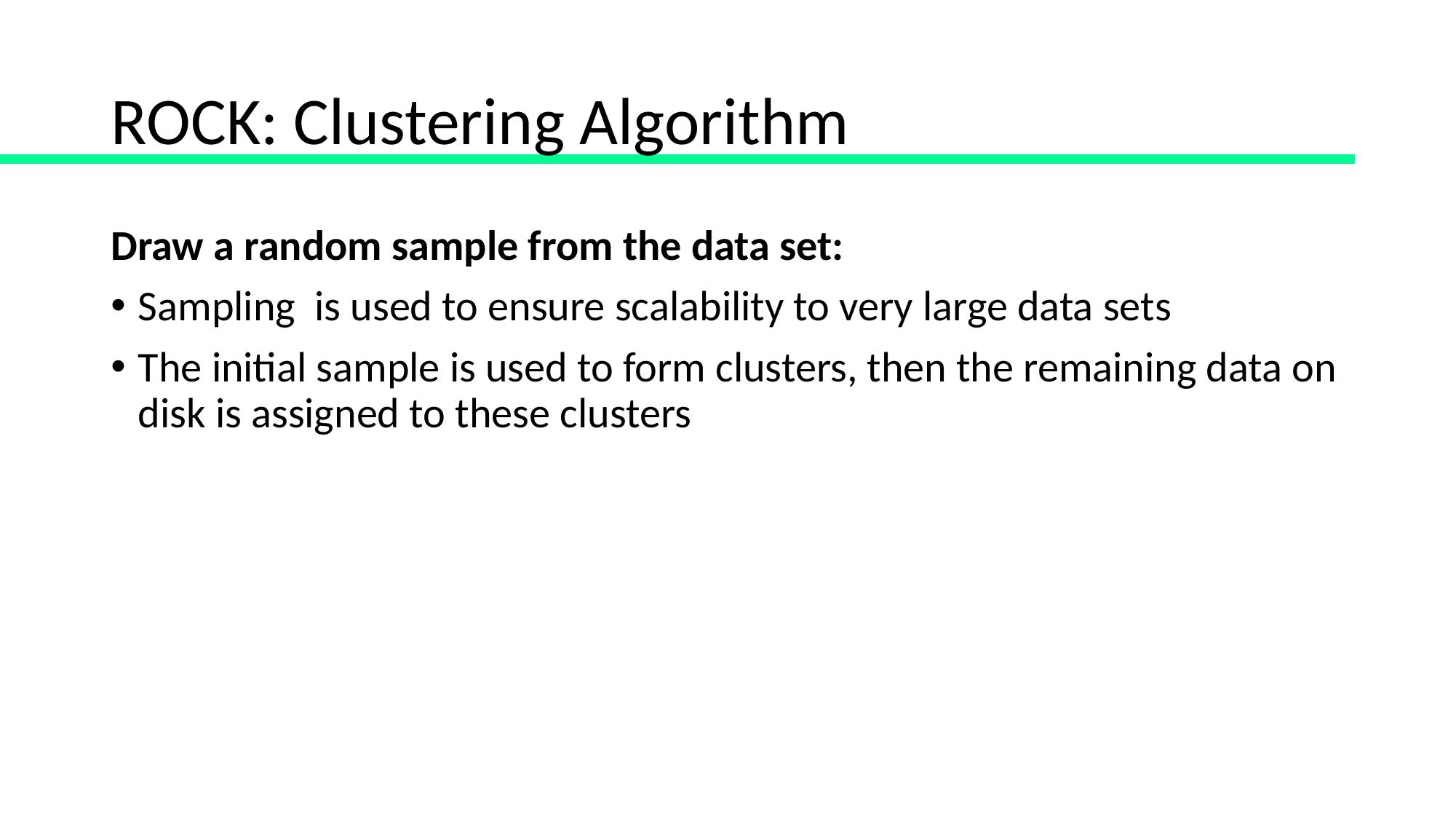

# ROCK: Clustering Algorithm
Draw a random sample from the data set:
Sampling  is used to ensure scalability to very large data sets
The initial sample is used to form clusters, then the remaining data on disk is assigned to these clusters